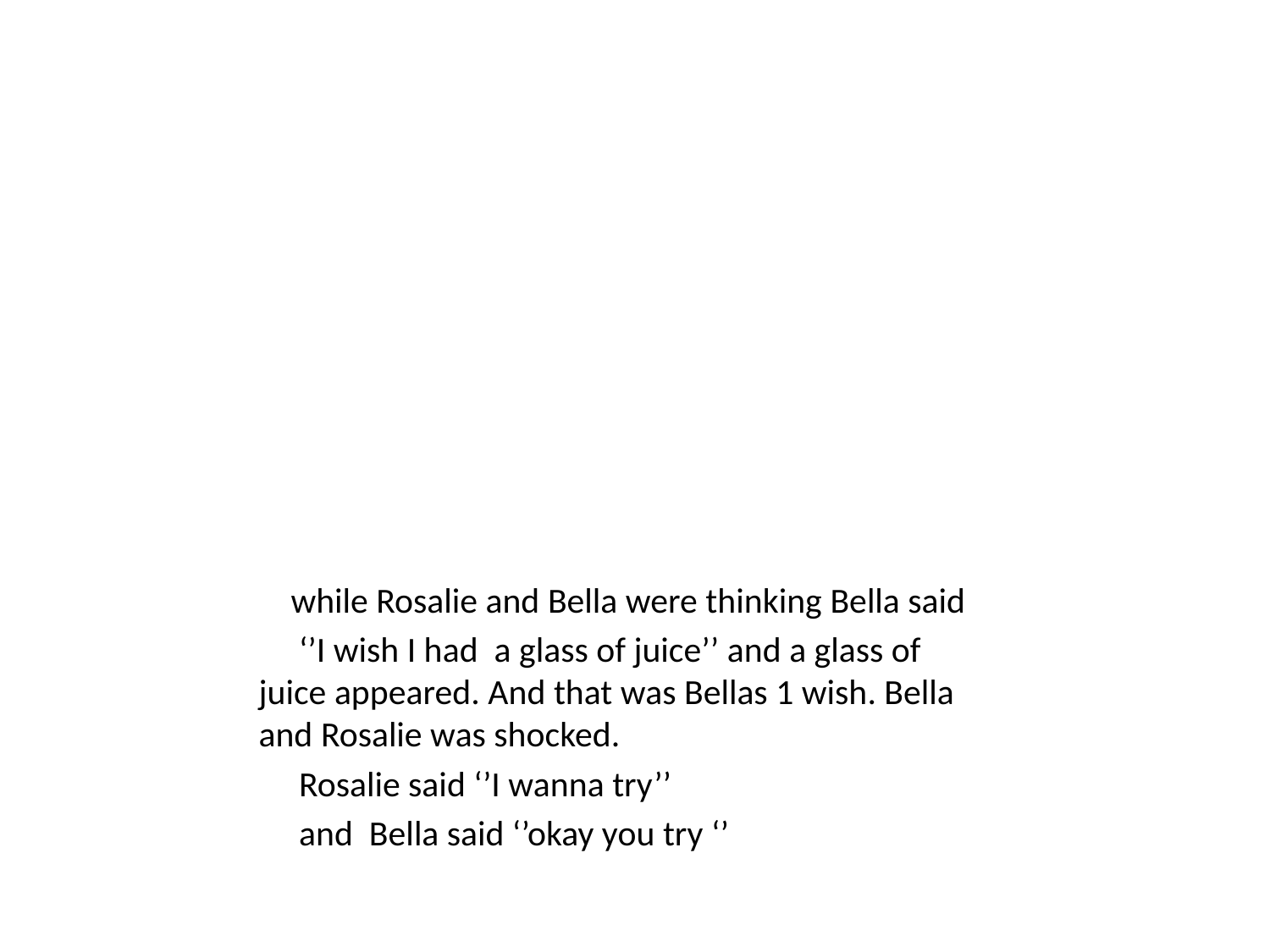

while Rosalie and Bella were thinking Bella said
     ‘’I wish I had  a glass of juice’’ and a glass of juice appeared. And that was Bellas 1 wish. Bella and Rosalie was shocked.
     Rosalie said ‘’I wanna try’’
     and  Bella said ‘’okay you try ‘’